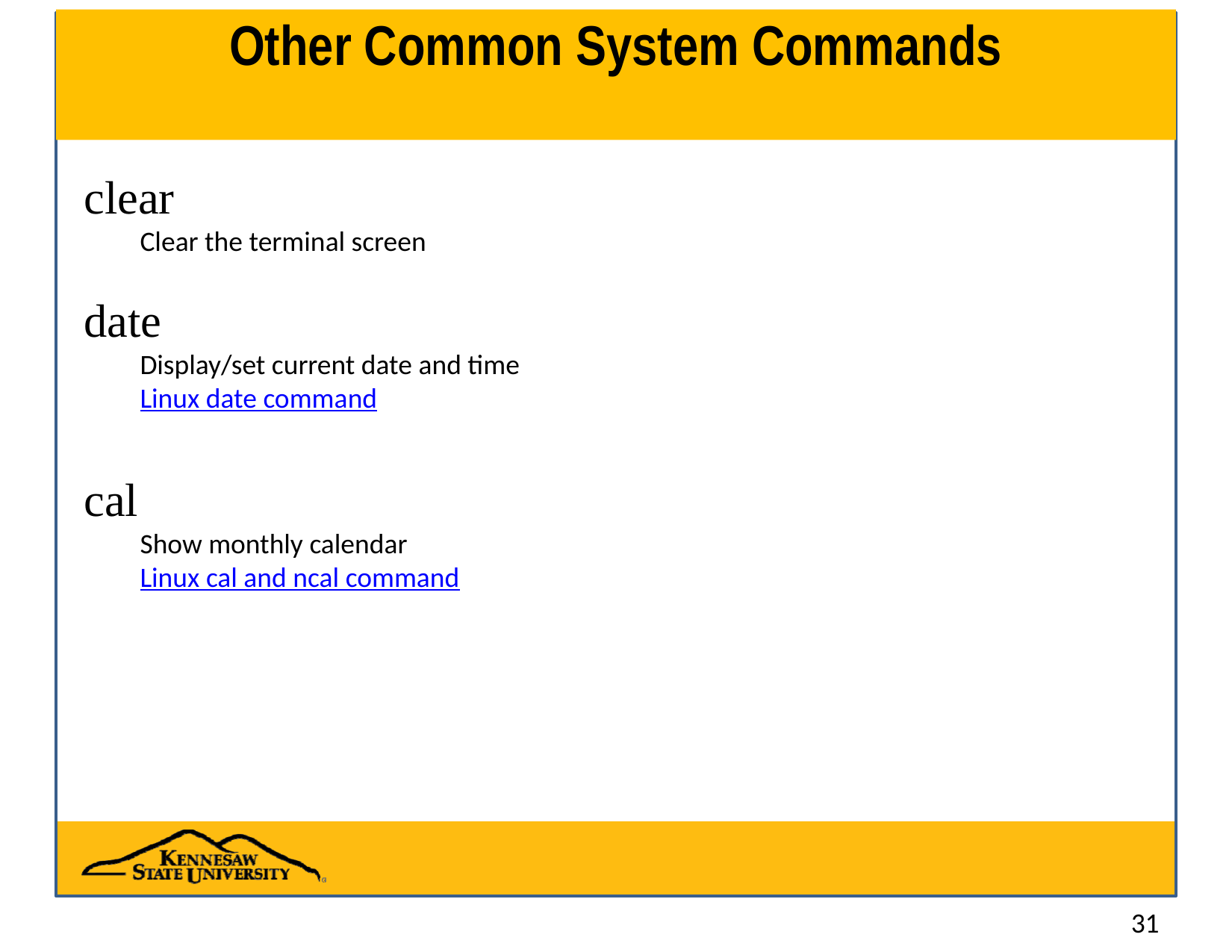

# Other Common System Commands
clear
Clear the terminal screen

date
Display/set current date and time
Linux date command

cal
Show monthly calendar
Linux cal and ncal command